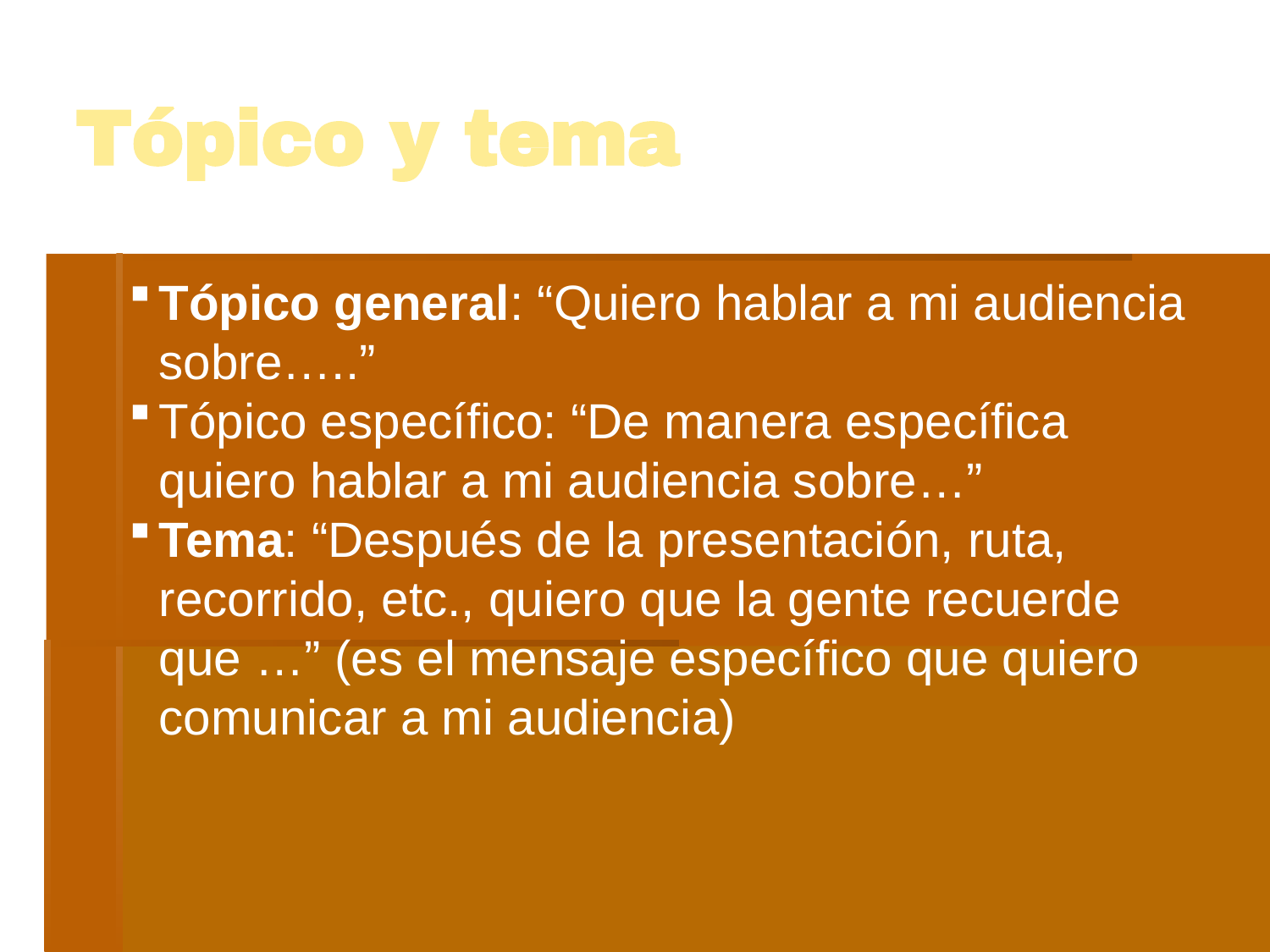

Tópico y tema
Tópico general: “Quiero hablar a mi audiencia sobre…..”
Tópico específico: “De manera específica quiero hablar a mi audiencia sobre…”
Tema: “Después de la presentación, ruta, recorrido, etc., quiero que la gente recuerde que …” (es el mensaje específico que quiero comunicar a mi audiencia)